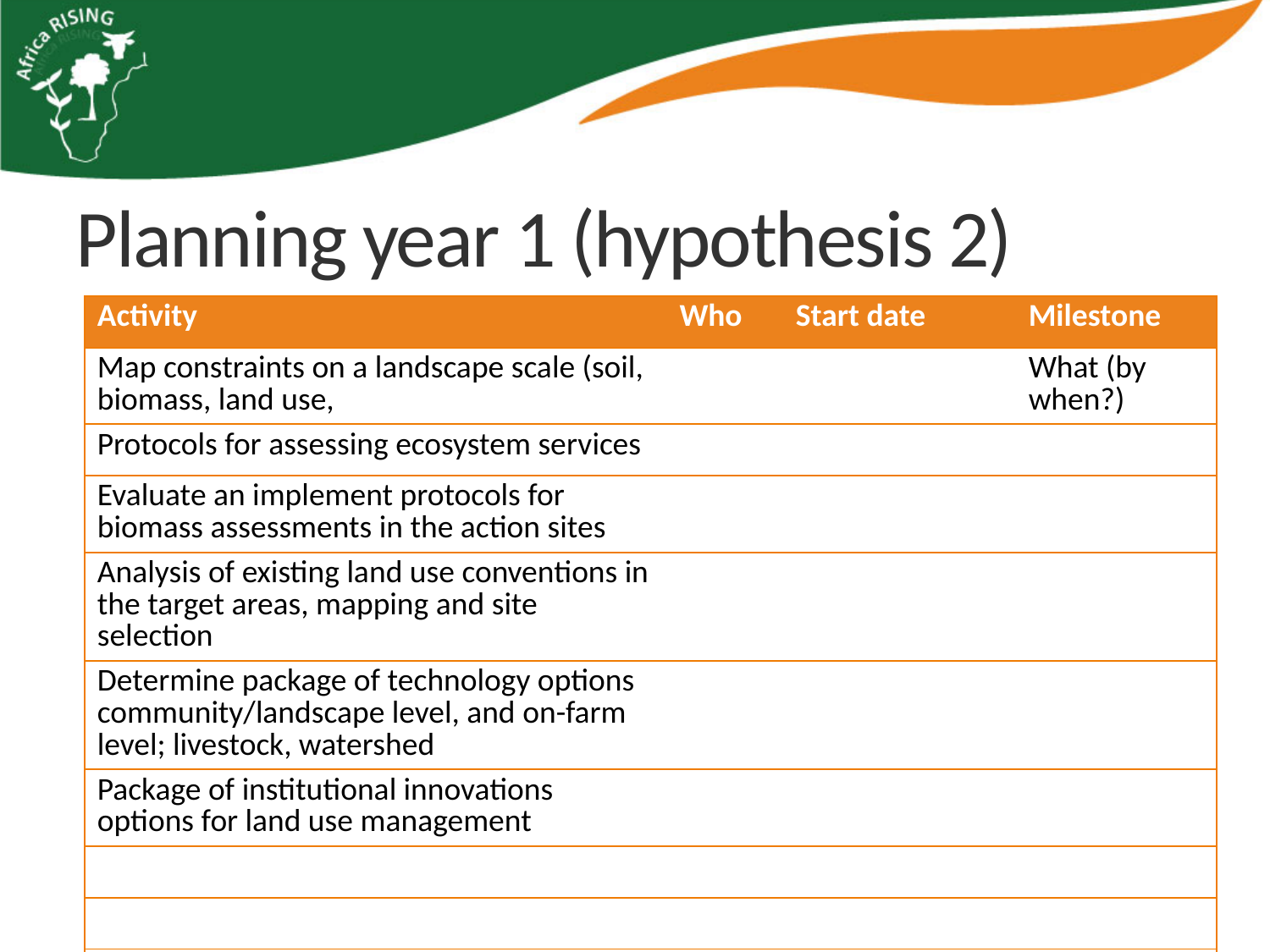

# Planning year 1 (hypothesis 2)
| Activity | Who | Start date | Milestone |
| --- | --- | --- | --- |
| Map constraints on a landscape scale (soil, biomass, land use, |  |  | What (by when?) |
| Protocols for assessing ecosystem services |  |  |  |
| Evaluate an implement protocols for biomass assessments in the action sites |  |  |  |
| Analysis of existing land use conventions in the target areas, mapping and site selection |  |  |  |
| Determine package of technology options community/landscape level, and on-farm level; livestock, watershed |  |  |  |
| Package of institutional innovations options for land use management |  |  |  |
|  |  |  |  |
|  |  |  |  |
|  |  |  |  |